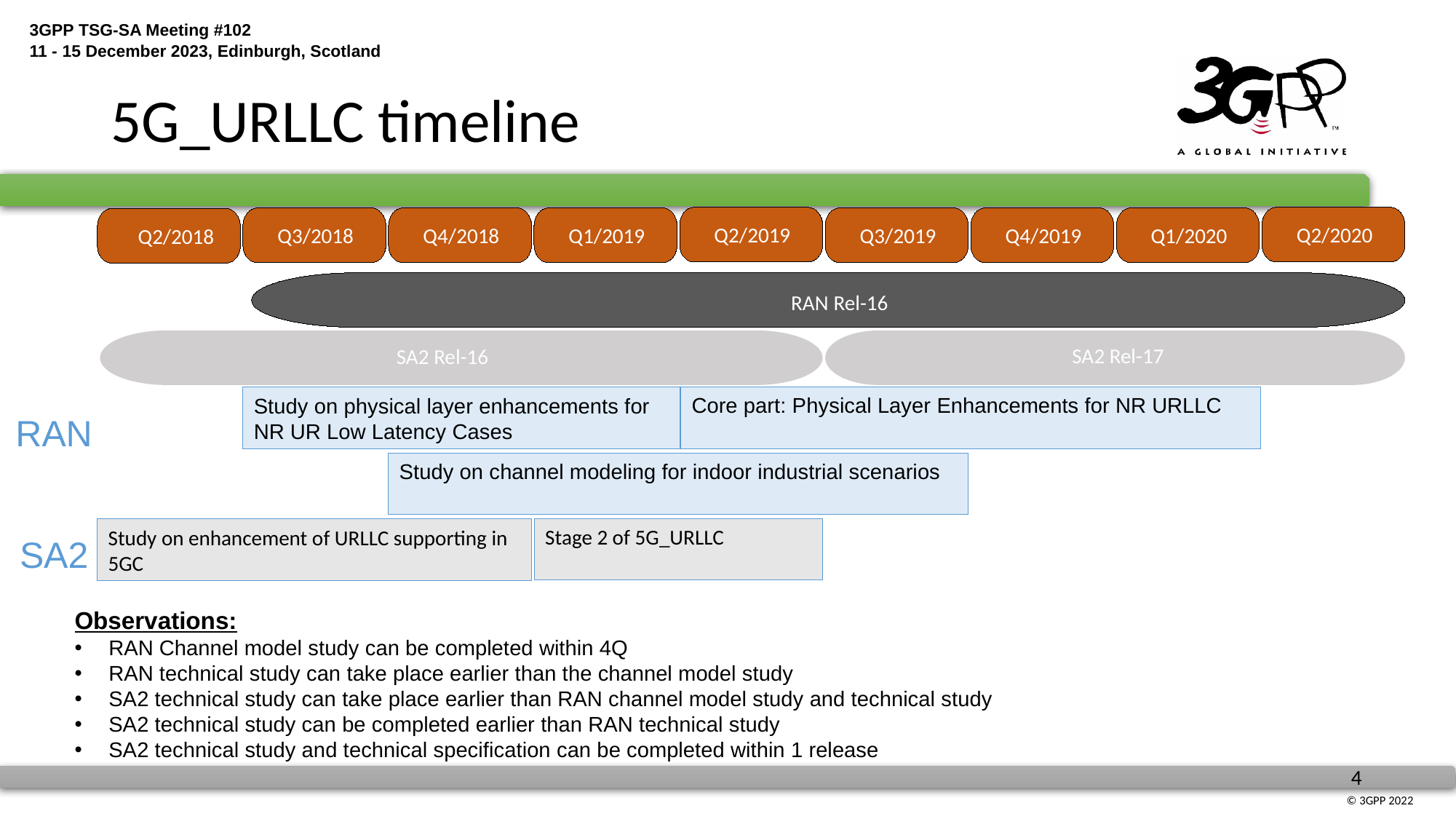

# 5G_URLLC timeline

Q2/2019
Q2/2020
Q3/2018
Q4/2018
Q1/2019
Q3/2019
Q4/2019
Q1/2020
Q2/2018

RAN Rel-16

SA2 Rel-17
SA2 Rel-16
Core part: Physical Layer Enhancements for NR URLLC

Study on physical layer enhancements for NR UR Low Latency Cases
RAN
Study on channel modeling for indoor industrial scenarios

Stage 2 of 5G_URLLC

Study on enhancement of URLLC supporting in 5GC
SA2
Observations:
RAN Channel model study can be completed within 4Q
RAN technical study can take place earlier than the channel model study
SA2 technical study can take place earlier than RAN channel model study and technical study
SA2 technical study can be completed earlier than RAN technical study
SA2 technical study and technical specification can be completed within 1 release